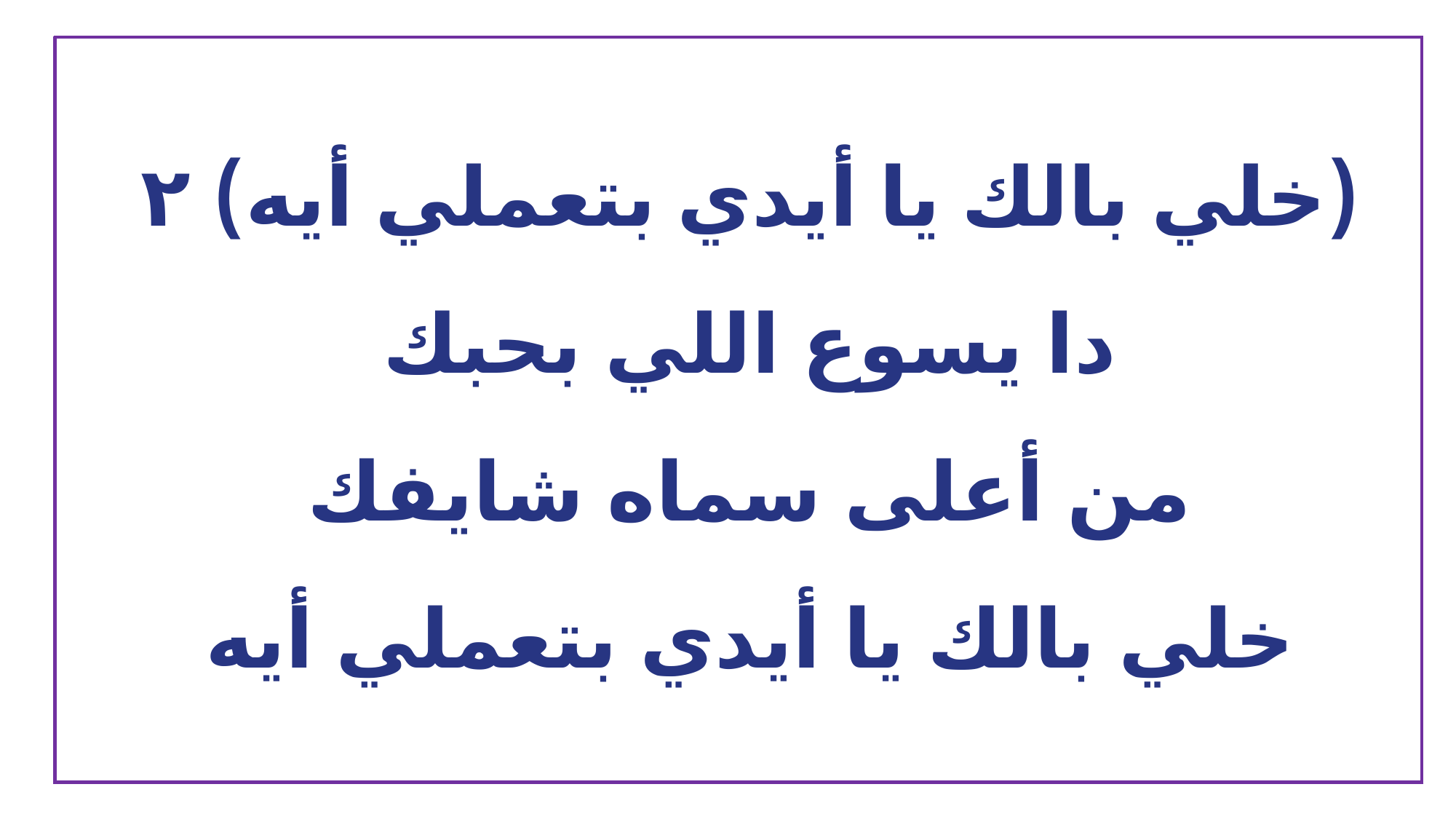

(خلي بالك يا أيدي بتعملي أيه) ٢
دا يسوع اللي بحبك
من أعلى سماه شايفك
خلي بالك يا أيدي بتعملي أيه